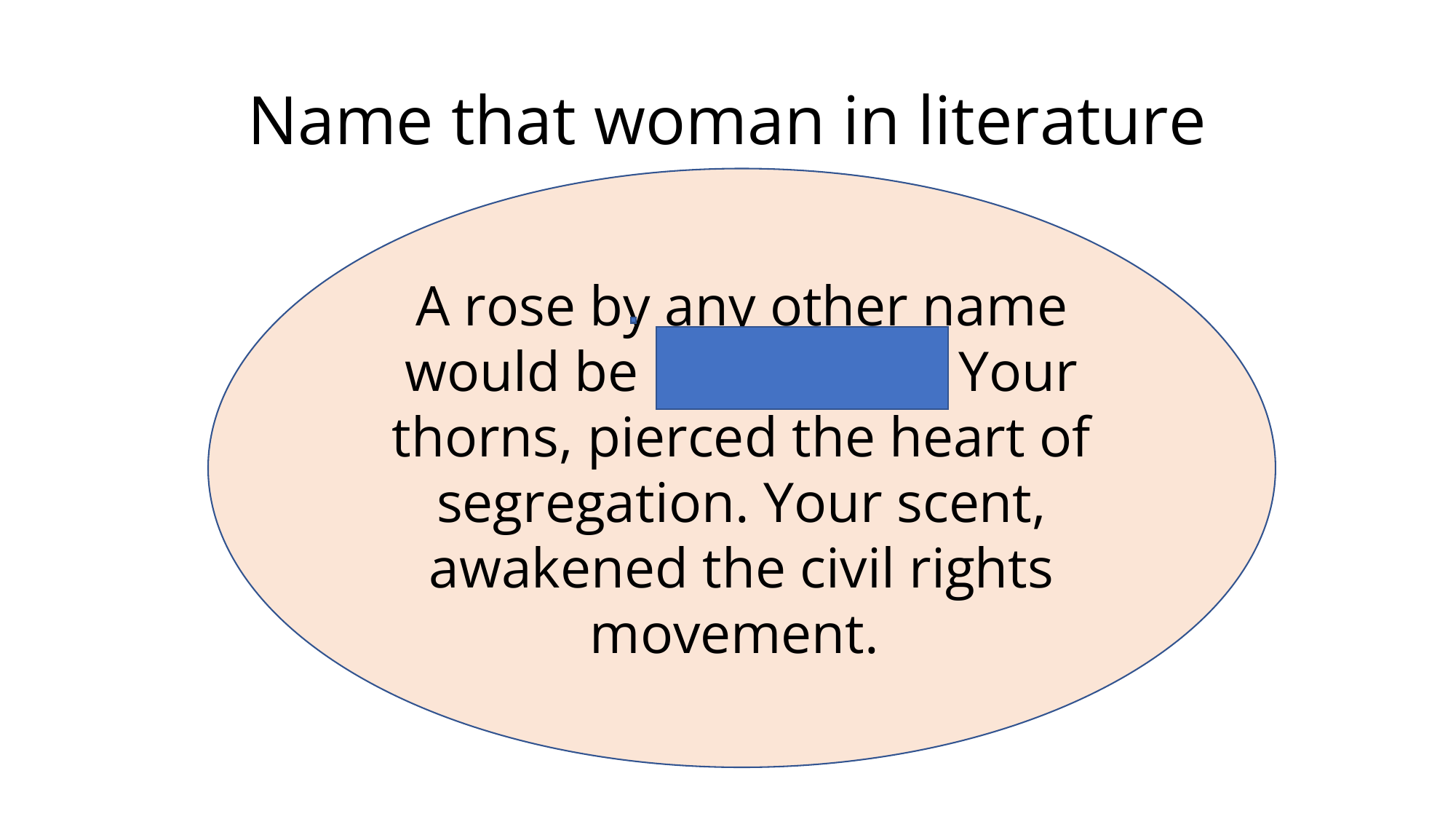

# Name that woman in literature
A rose by any other name would be Rosa Parks. Your thorns, pierced the heart of segregation. Your scent, awakened the civil rights movement.